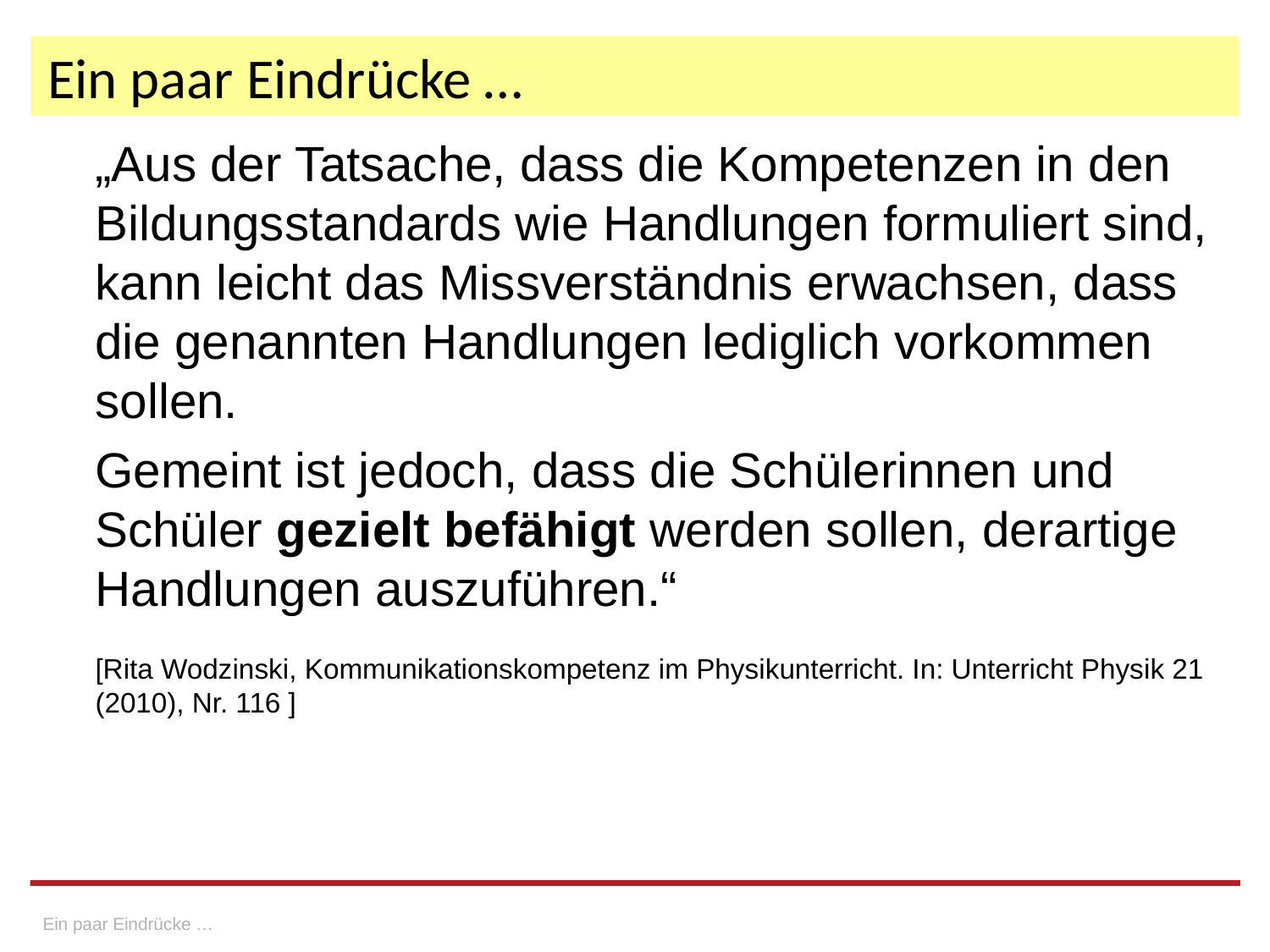

# Ein paar Eindrücke …
	„Aus der Tatsache, dass die Kompetenzen in den Bildungsstandards wie Handlungen formuliert sind, kann leicht das Missverständnis erwachsen, dass die genannten Handlungen lediglich vorkommen sollen.
	Gemeint ist jedoch, dass die Schülerinnen und Schüler gezielt befähigt werden sollen, derartige Handlungen auszuführen.“

	[Rita Wodzinski, Kommunikationskompetenz im Physikunterricht. In: Unterricht Physik 21 (2010), Nr. 116 ]

Ein paar Eindrücke …